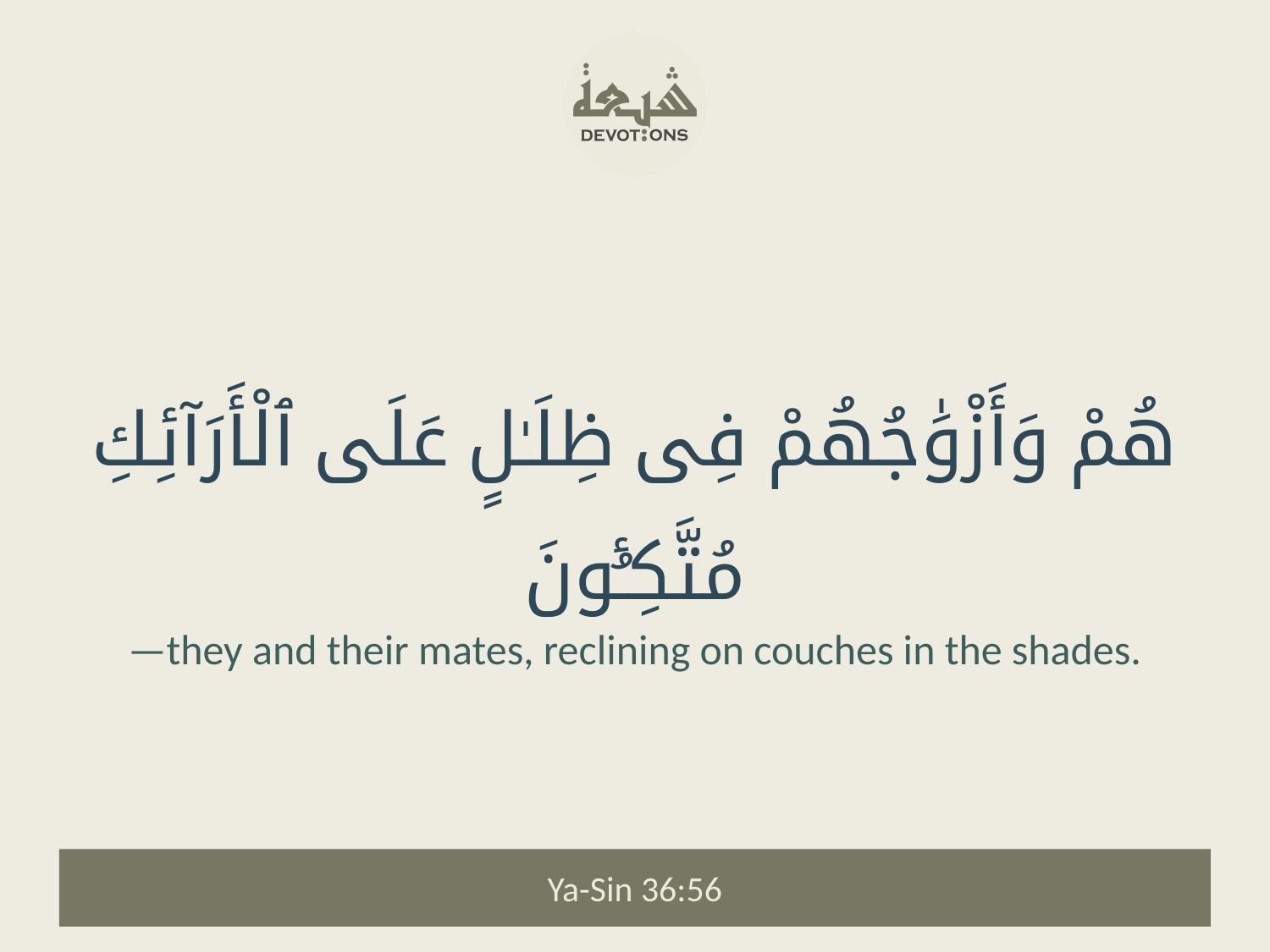

هُمْ وَأَزْوَٰجُهُمْ فِى ظِلَـٰلٍ عَلَى ٱلْأَرَآئِكِ مُتَّكِـُٔونَ
—they and their mates, reclining on couches in the shades.
Ya-Sin 36:56